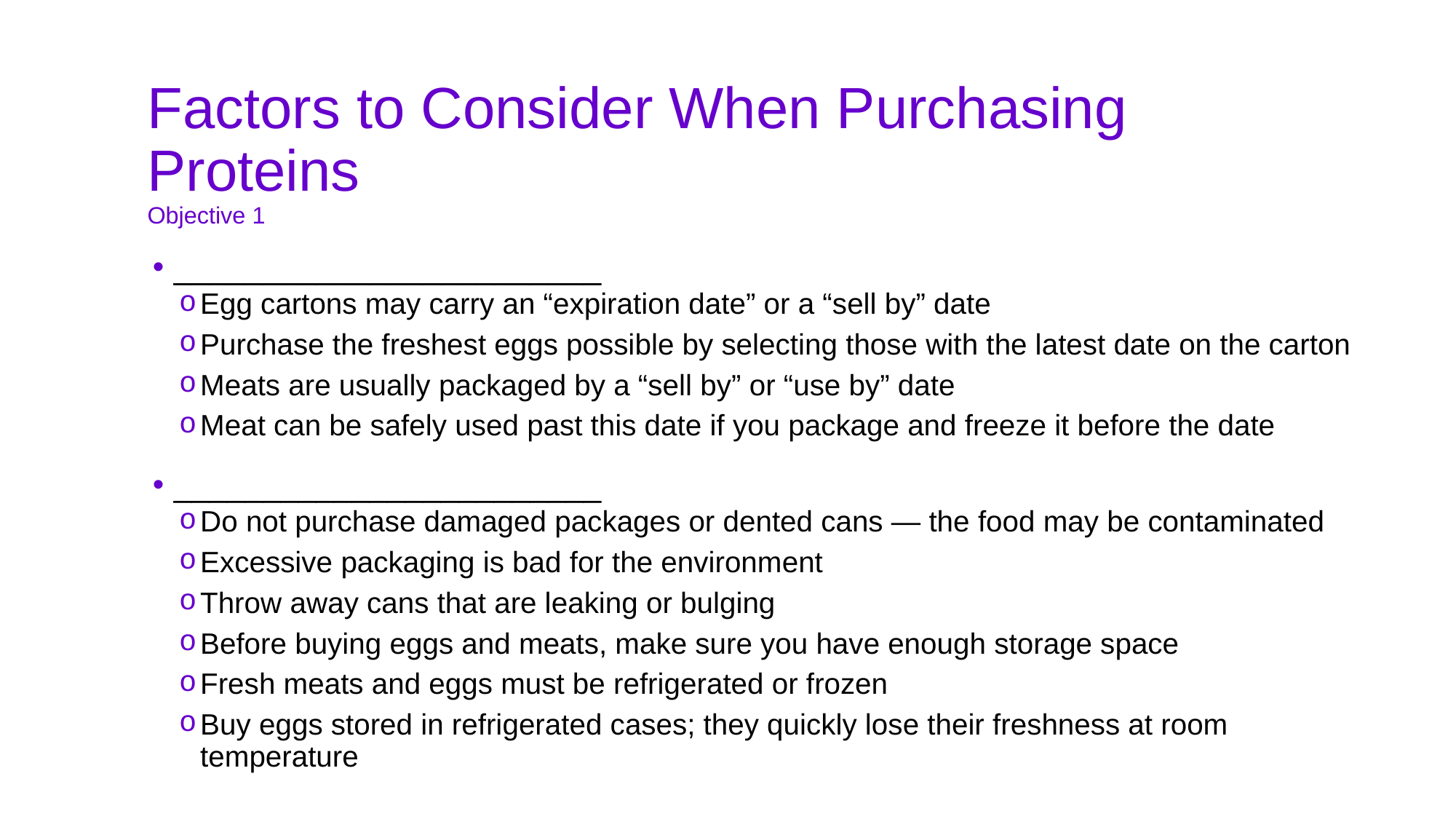

# Factors to Consider When Purchasing Proteins Objective 1
________________________
Egg cartons may carry an “expiration date” or a “sell by” date
Purchase the freshest eggs possible by selecting those with the latest date on the carton
Meats are usually packaged by a “sell by” or “use by” date
Meat can be safely used past this date if you package and freeze it before the date
________________________
Do not purchase damaged packages or dented cans — the food may be contaminated
Excessive packaging is bad for the environment
Throw away cans that are leaking or bulging
Before buying eggs and meats, make sure you have enough storage space
Fresh meats and eggs must be refrigerated or frozen
Buy eggs stored in refrigerated cases; they quickly lose their freshness at room temperature